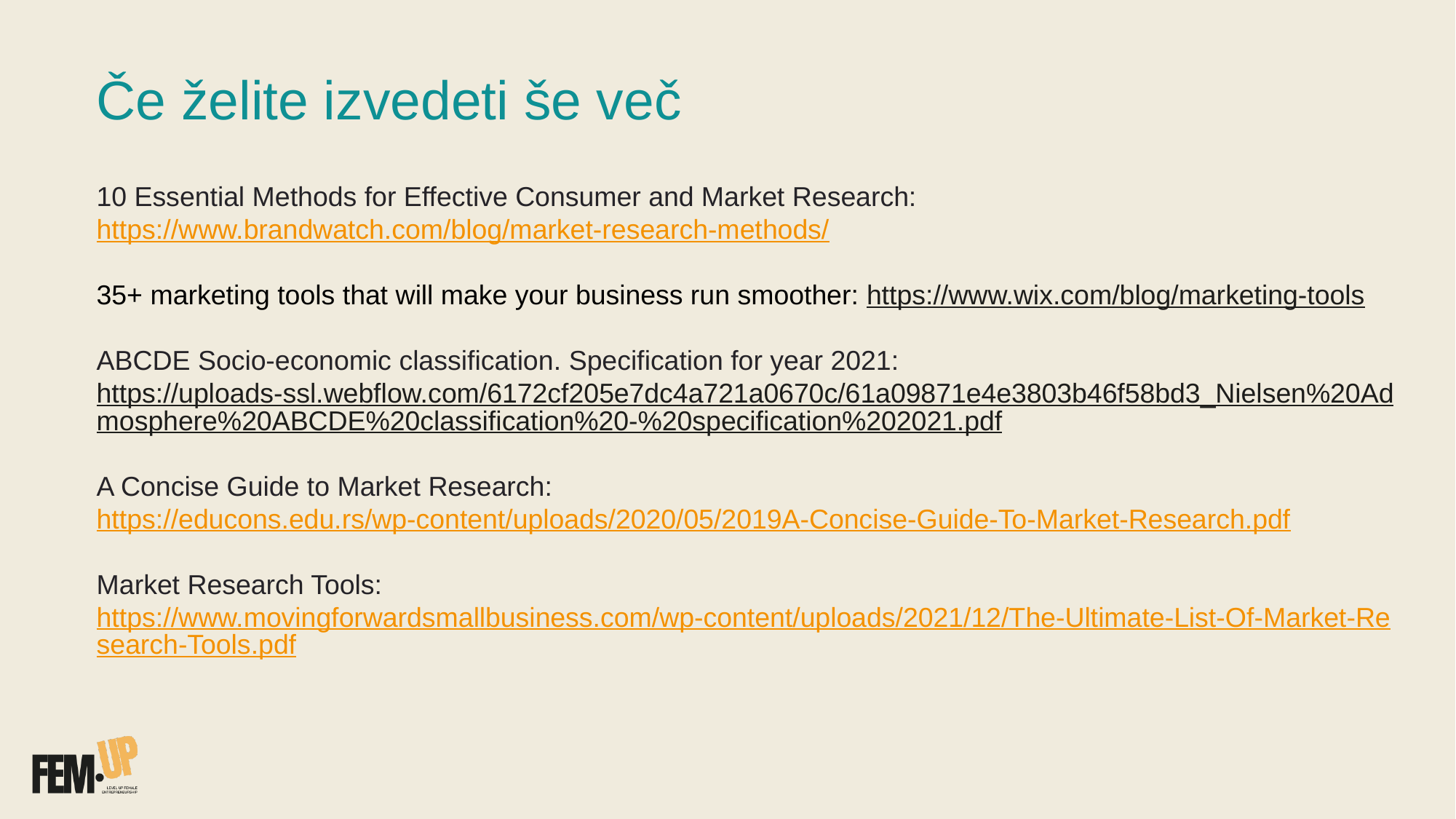

Če želite izvedeti še več
10 Essential Methods for Effective Consumer and Market Research:
https://www.brandwatch.com/blog/market-research-methods/

35+ marketing tools that will make your business run smoother: https://www.wix.com/blog/marketing-tools

ABCDE Socio-economic classification. Specification for year 2021: https://uploads-ssl.webflow.com/6172cf205e7dc4a721a0670c/61a09871e4e3803b46f58bd3_Nielsen%20Admosphere%20ABCDE%20classification%20-%20specification%202021.pdf

A Concise Guide to Market Research: https://educons.edu.rs/wp-content/uploads/2020/05/2019A-Concise-Guide-To-Market-Research.pdf

Market Research Tools: https://www.movingforwardsmallbusiness.com/wp-content/uploads/2021/12/The-Ultimate-List-Of-Market-Research-Tools.pdf